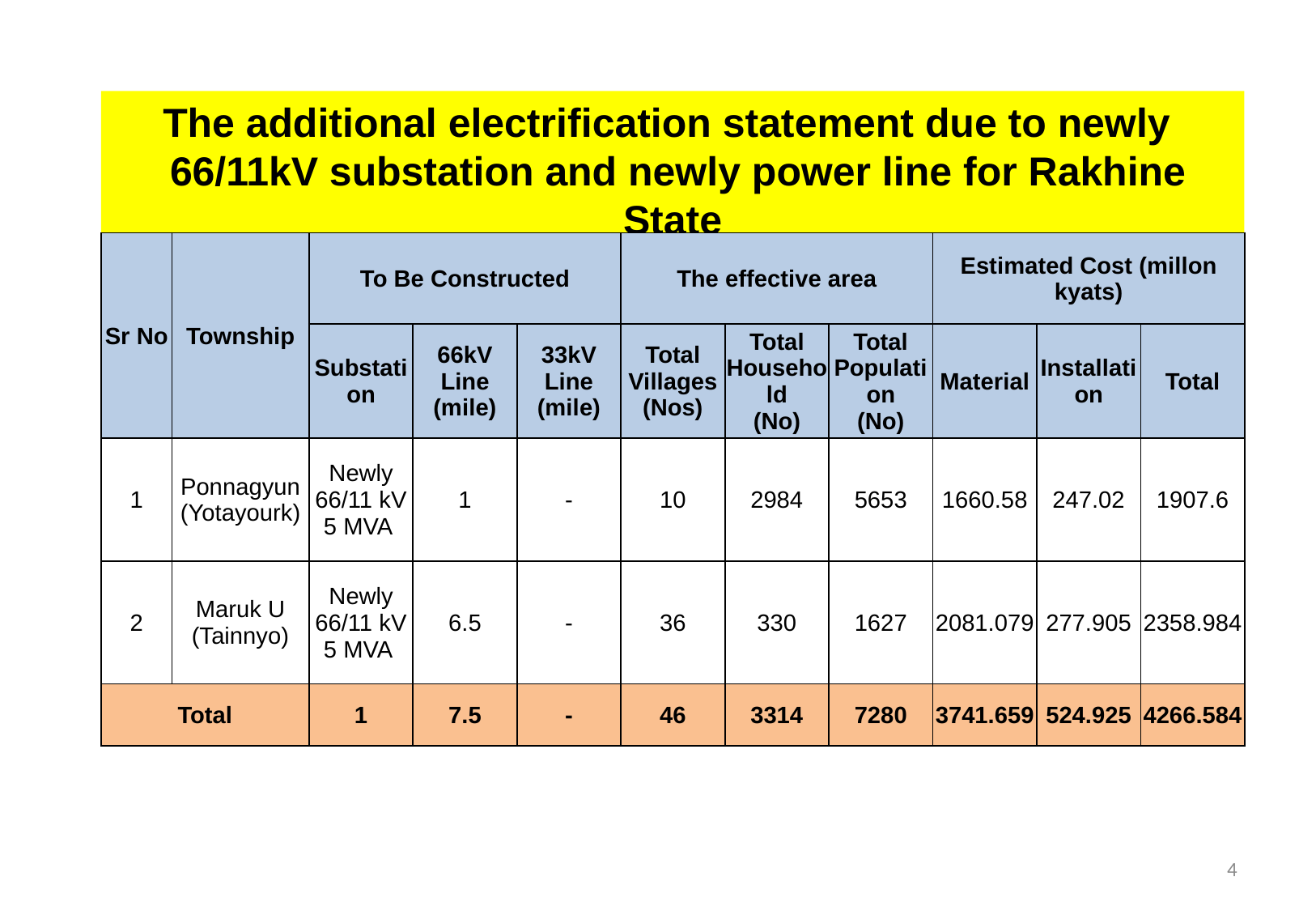

The additional electrification statement due to newly
 66/11kV substation and newly power line for Rakhine State
| Sr No | Township | To Be Constructed |  |  | The effective area |  |  | Estimated Cost (millon kyats) |  |  |
| --- | --- | --- | --- | --- | --- | --- | --- | --- | --- | --- |
|  |  | Substation | 66kV Line (mile) | 33kV Line (mile) | Total Villages (Nos) | Total Household (No) | Total Population (No) | Material | Installation | Total |
| 1 | Ponnagyun (Yotayourk) | Newly 66/11 kV 5 MVA | 1 | - | 10 | 2984 | 5653 | 1660.58 | 247.02 | 1907.6 |
| 2 | Maruk U (Tainnyo) | Newly 66/11 kV 5 MVA | 6.5 | - | 36 | 330 | 1627 | 2081.079 | 277.905 | 2358.984 |
| Total |  | 1 | 7.5 | - | 46 | 3314 | 7280 | 3741.659 | 524.925 | 4266.584 |
4